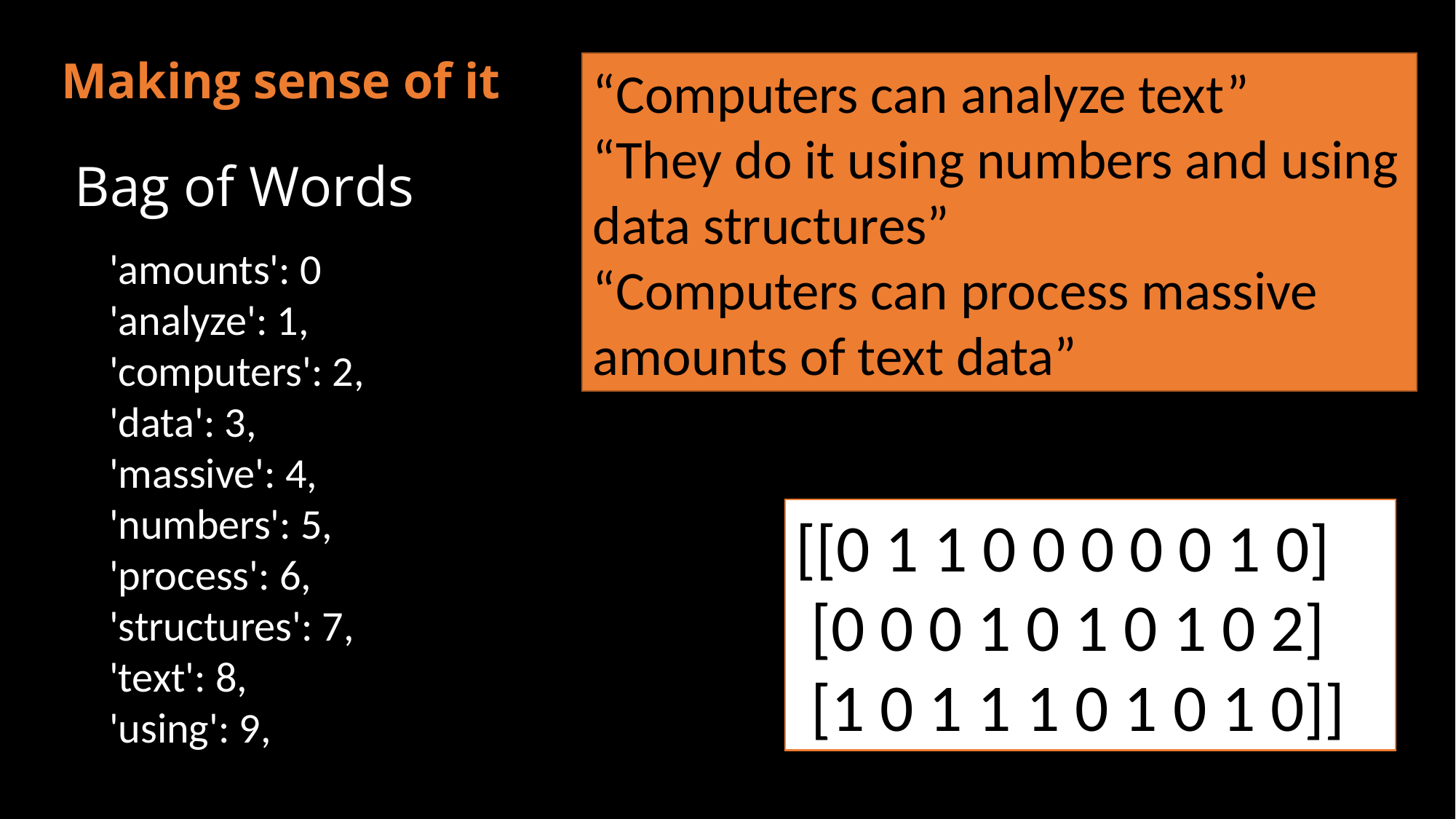

Making sense of it
“Computers can analyze text”
“They do it using numbers and using data structures”
“Computers can process massive amounts of text data”
Bag of Words
'amounts': 0
'analyze': 1,
'computers': 2,
'data': 3,
'massive': 4,
'numbers': 5,
'process': 6,
'structures': 7,
'text': 8,
'using': 9,
[[0 1 1 0 0 0 0 0 1 0]
 [0 0 0 1 0 1 0 1 0 2]
 [1 0 1 1 1 0 1 0 1 0]]